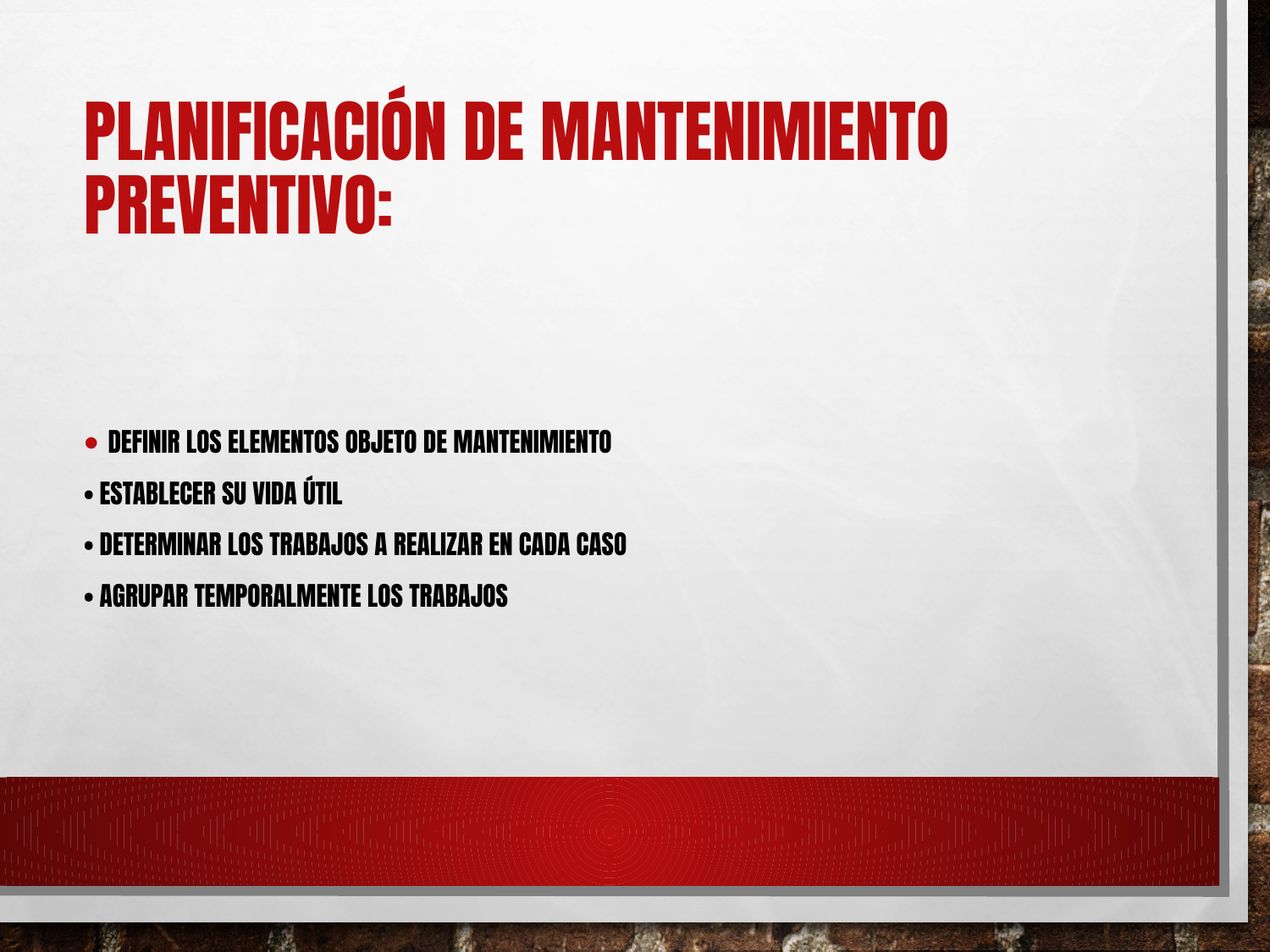

# Planificación de mantenimiento preventivo:
Definir los elementos objeto de mantenimiento
• Establecer su vida útil
• Determinar los trabajos a realizar en cada caso
• Agrupar temporalmente los trabajos